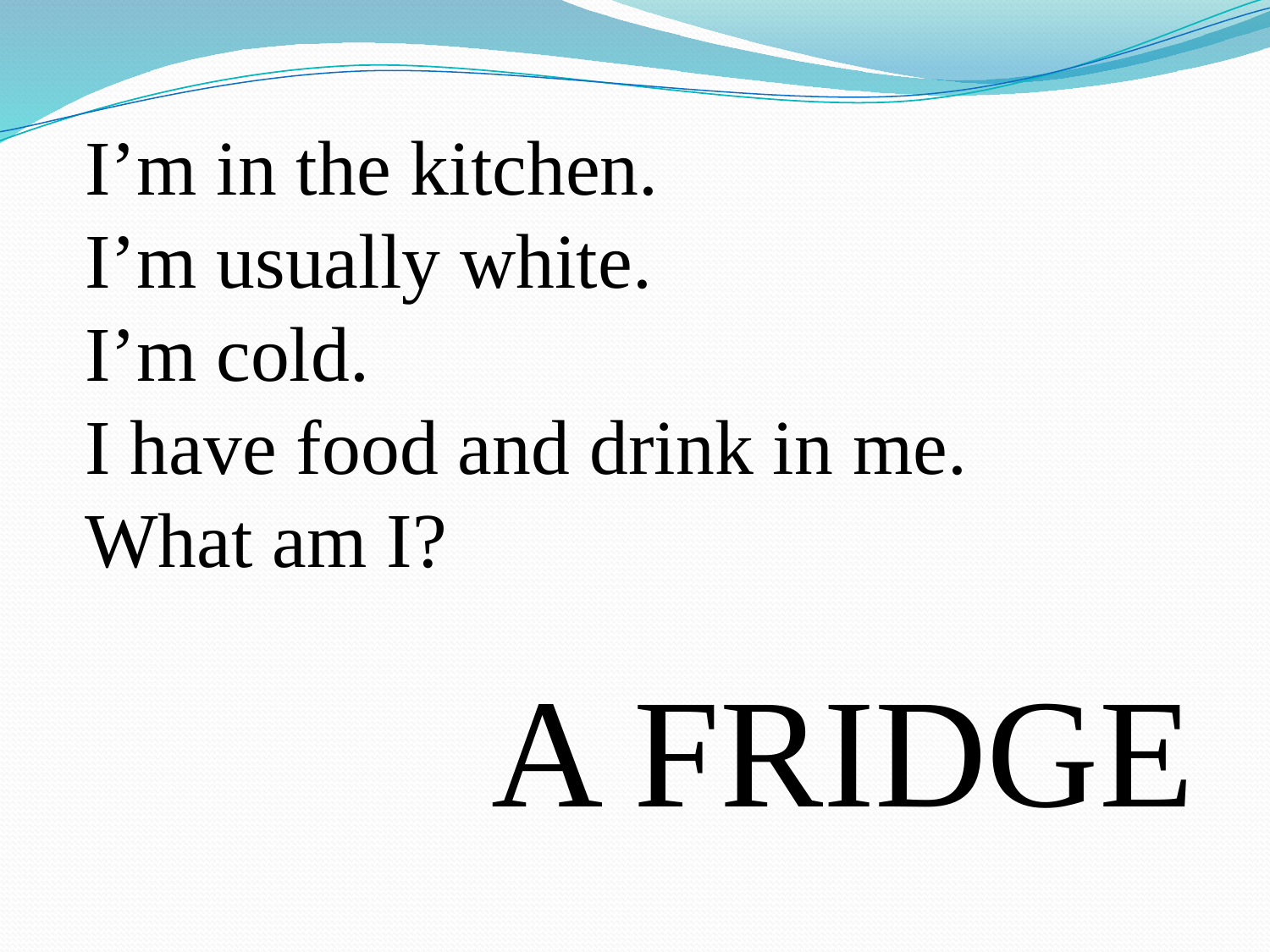

# I’m in the kitchen. I’m usually white. I’m cold. I have food and drink in me. What am I?
A FRIDGE